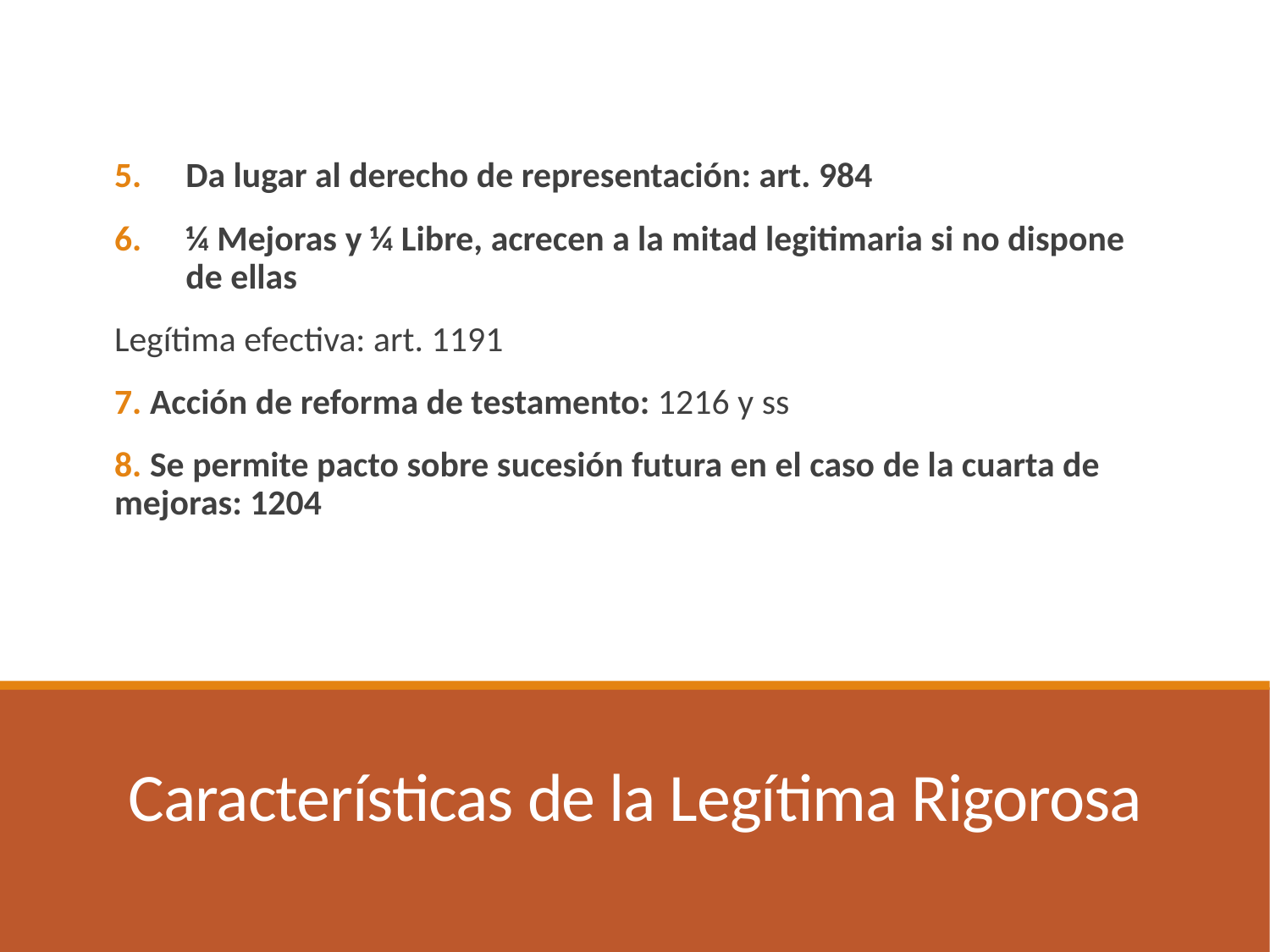

Da lugar al derecho de representación: art. 984
¼ Mejoras y ¼ Libre, acrecen a la mitad legitimaria si no dispone de ellas
Legítima efectiva: art. 1191
7. Acción de reforma de testamento: 1216 y ss
8. Se permite pacto sobre sucesión futura en el caso de la cuarta de mejoras: 1204

# Características de la Legítima Rigorosa